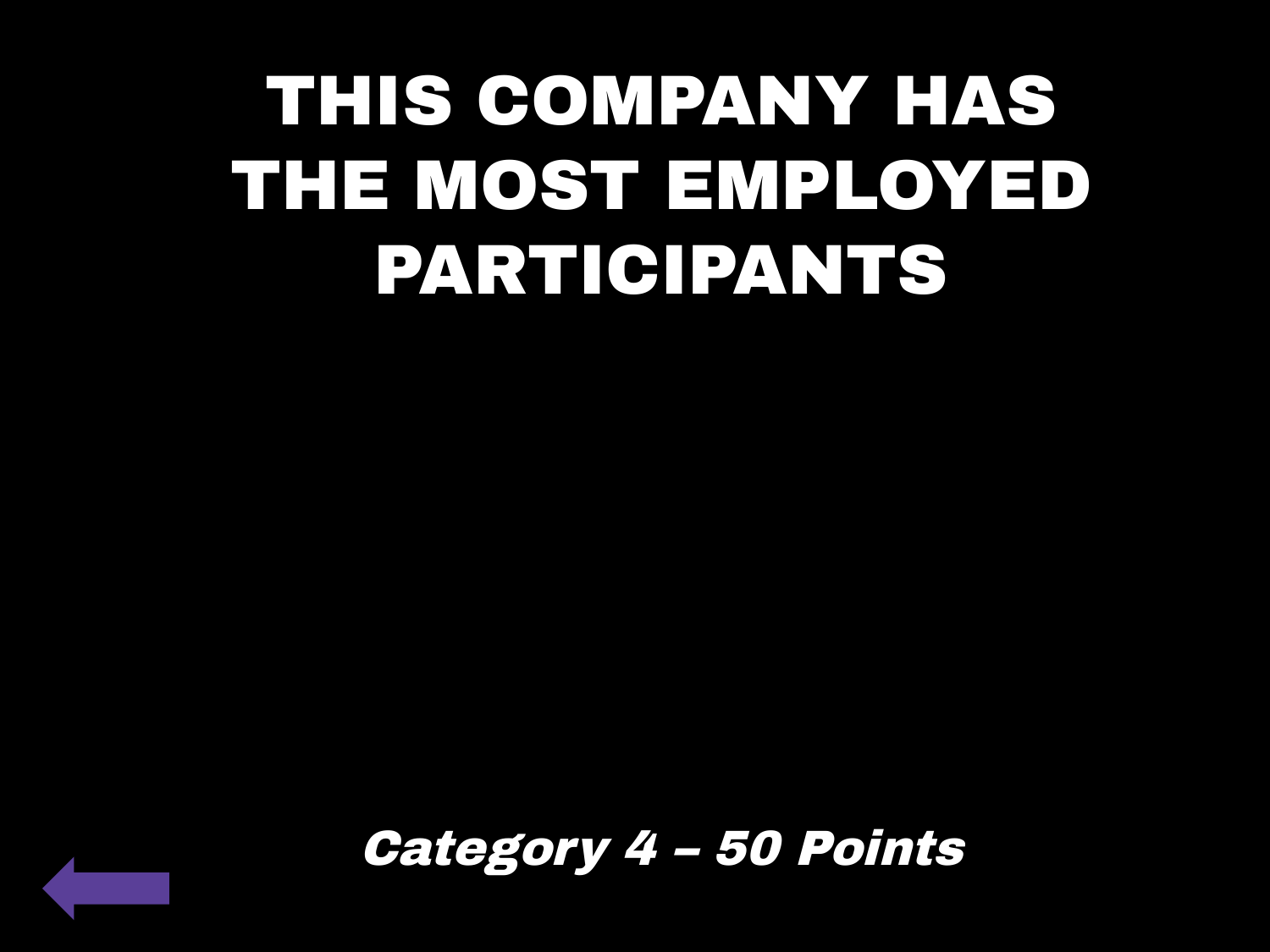

THIS COMPANY HAS THE MOST EMPLOYED PARTICIPANTS

Category 4 – 50 Points